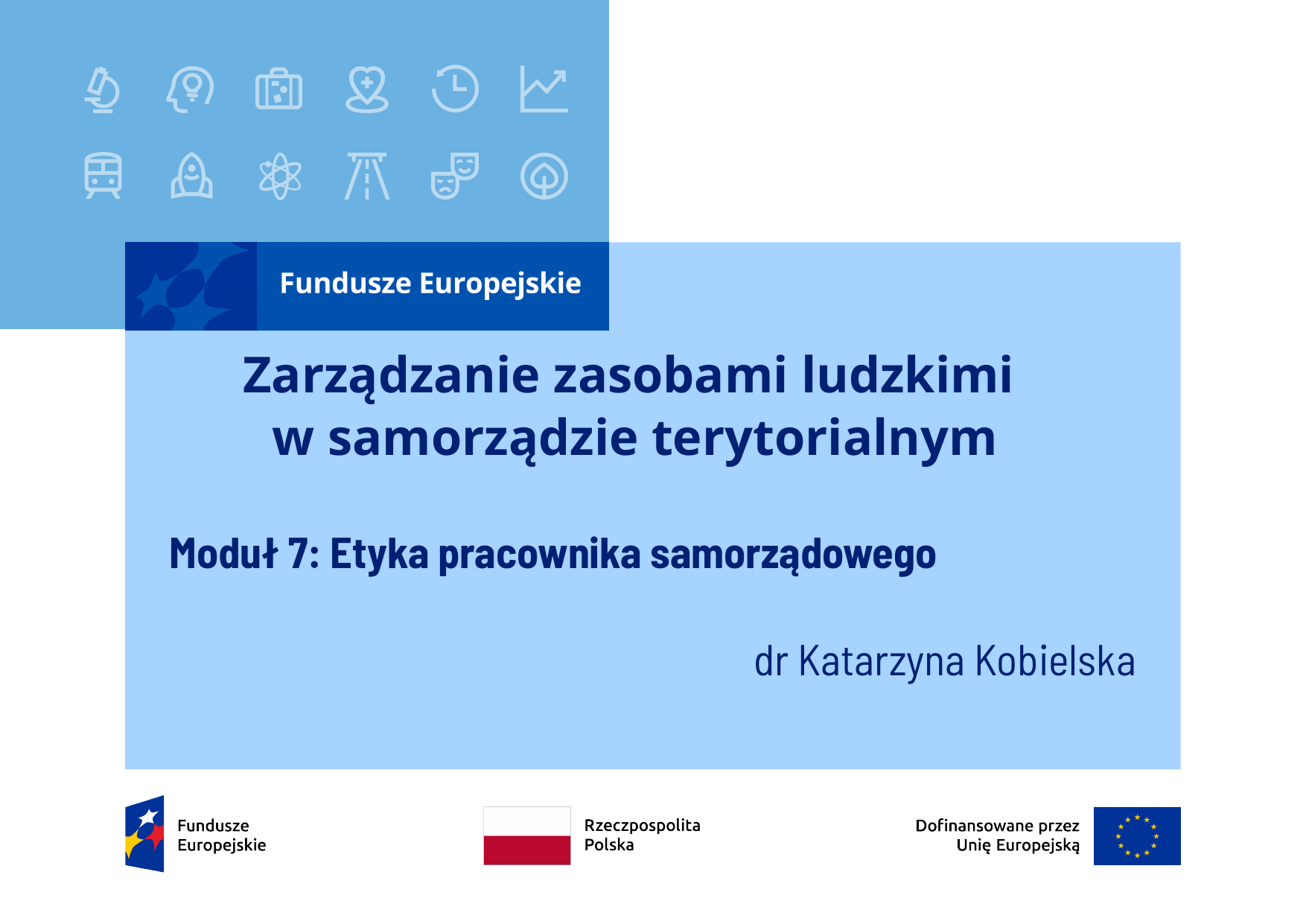

# Zarządzanie zasobami ludzkimi w samorządzie terytorialnym
Moduł 7: Etyka pracownika samorządowego

dr Katarzyna Kobielska